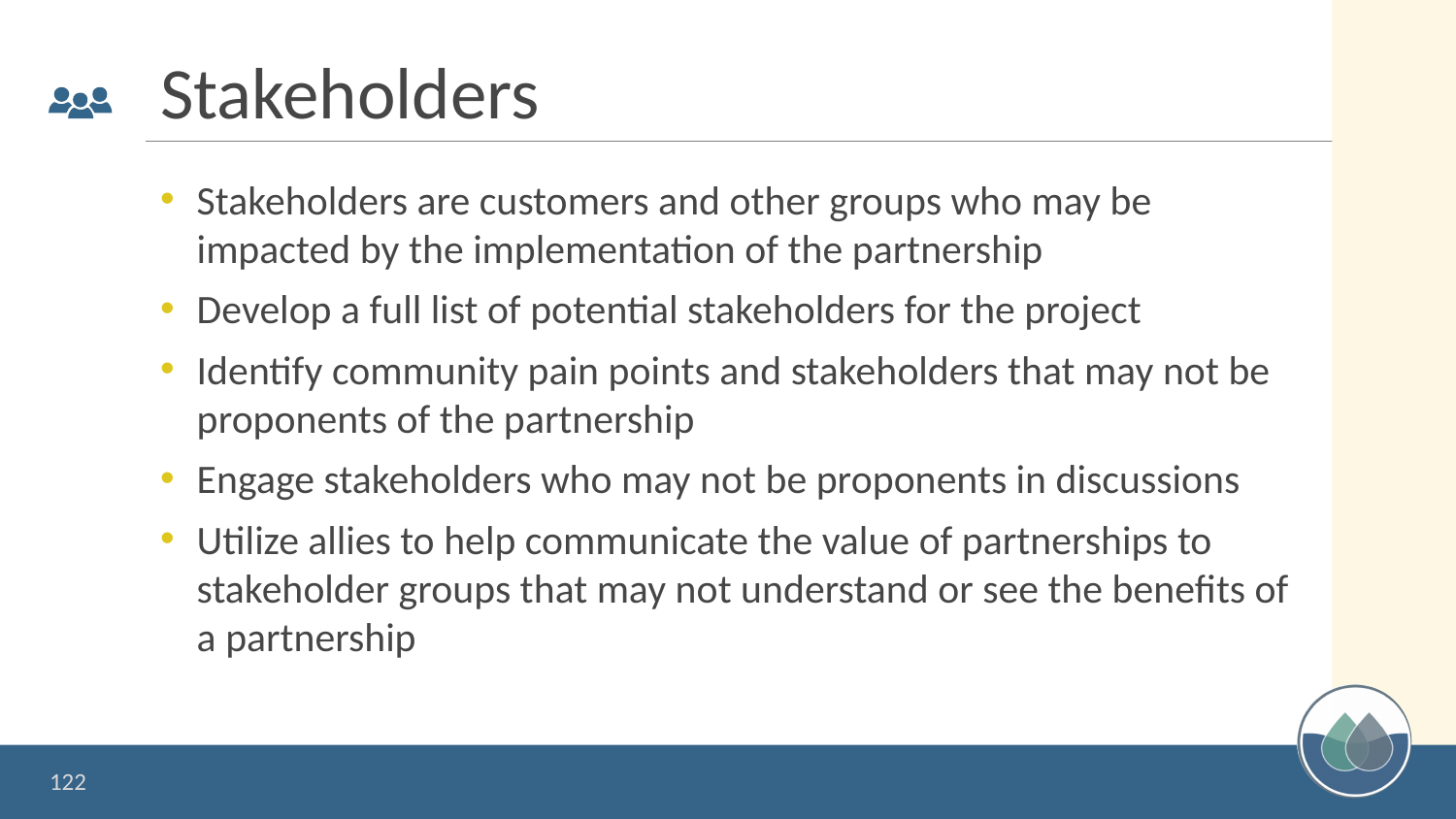

# Stakeholders

Stakeholders are customers and other groups who may be
impacted by the implementation of the partnership
Develop a full list of potential stakeholders for the project
Identify community pain points and stakeholders that may not be proponents of the partnership
Engage stakeholders who may not be proponents in discussions
Utilize allies to help communicate the value of partnerships to stakeholder groups that may not understand or see the benefits of a partnership
122